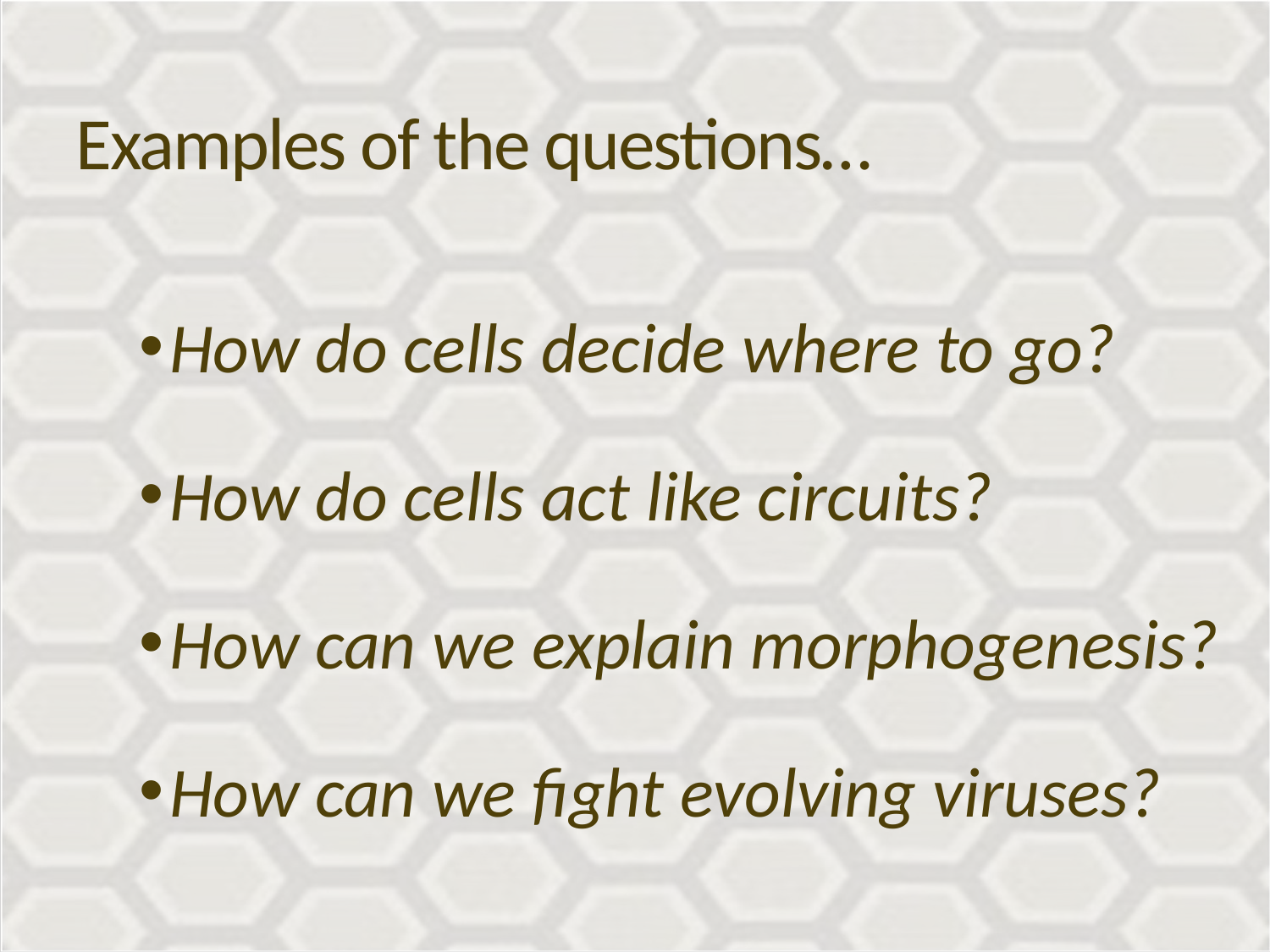

# Examples of the questions…

How do cells decide where to go?
How do cells act like circuits?
How can we explain morphogenesis?
How can we fight evolving viruses?